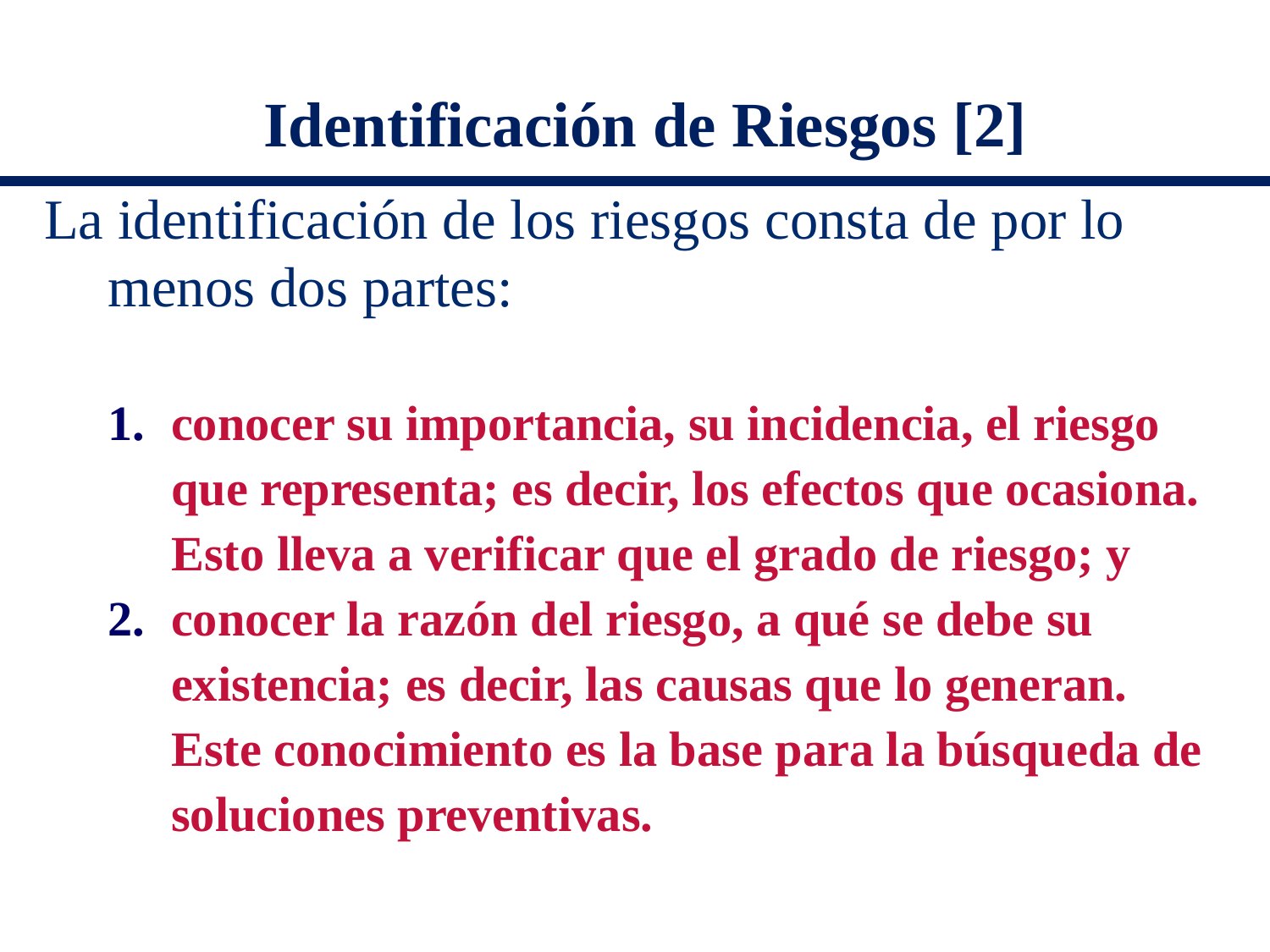

Identificación de Riesgos [2]

La identificación de los riesgos consta de por lo menos dos partes:

conocer su importancia, su incidencia, el riesgo que representa; es decir, los efectos que ocasiona.  Esto lleva a verificar que el grado de riesgo; y
conocer la razón del riesgo, a qué se debe su existencia; es decir, las causas que lo generan.  Este conocimiento es la base para la búsqueda de soluciones preventivas.